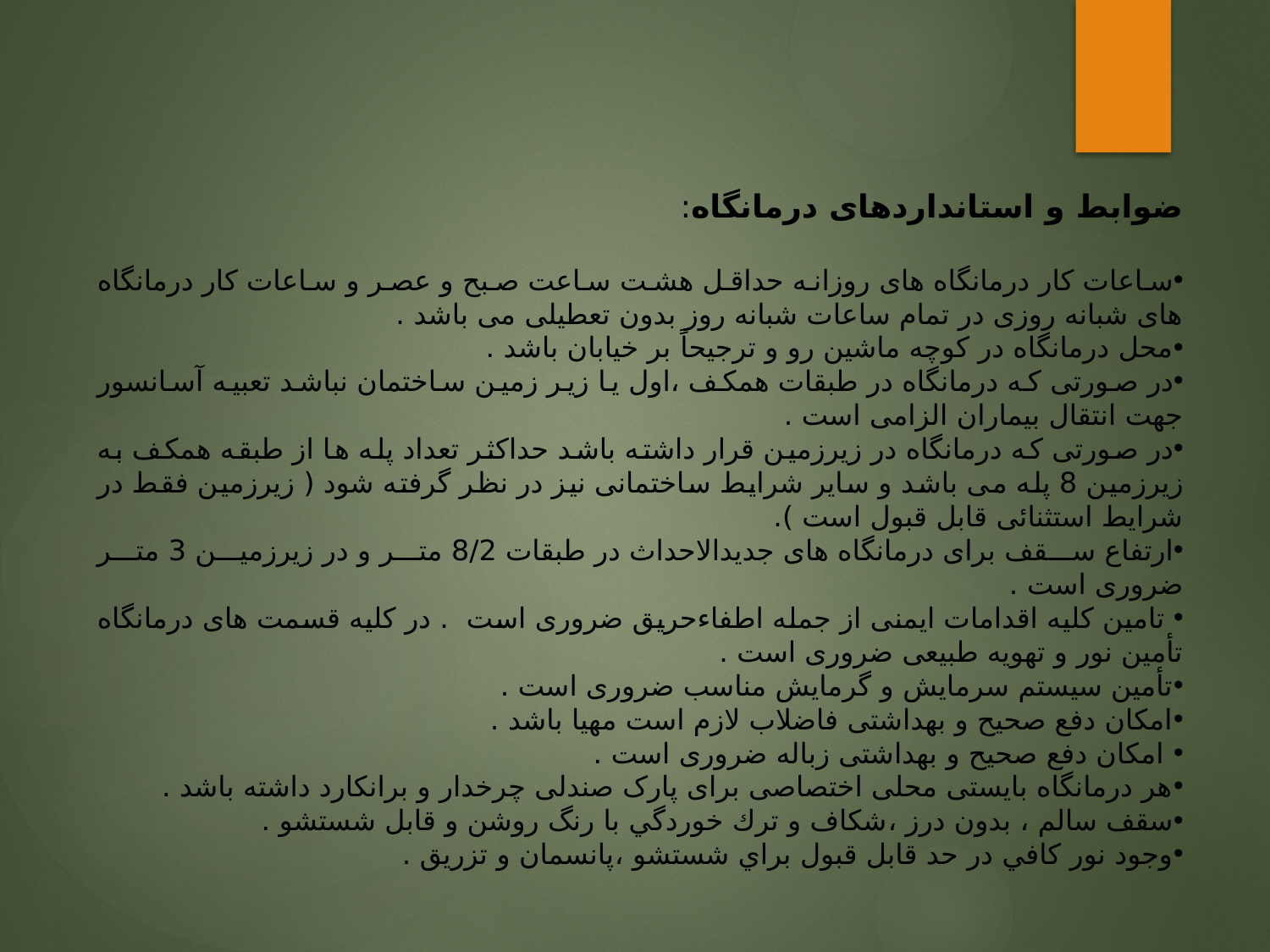

ضوابط و استانداردهای درمانگاه:

ساعات کار درمانگاه های روزانه حداقل هشت ساعت صبح و عصر و ساعات کار درمانگاه های شبانه روزی در تمام ساعات شبانه روز بدون تعطیلی می باشد .
محل درمانگاه در کوچه ماشین رو و ترجیحاً بر خیابان باشد .
در صورتی که درمانگاه در طبقات همکف ،اول یا زیر زمین ساختمان نباشد تعبیه آسانسور جهت انتقال بیماران الزامی است .
در صورتی که درمانگاه در زیرزمین قرار داشته باشد حداکثر تعداد پله ها از طبقه همکف به زیرزمین 8 پله می باشد و سایر شرایط ساختمانی نیز در نظر گرفته شود ( زیرزمین فقط در شرایط استثنائی قابل قبول است ).
ارتفاع سقف برای درمانگاه های جدیدالاحداث در طبقات 8/2 متر و در زیرزمین 3 متر ضروری است .
 تامین کلیه اقدامات ایمنی از جمله اطفاءحریق ضروری است  . در کلیه قسمت های درمانگاه تأمین نور و تهویه طبیعی ضروری است .
تأمین سیستم سرمایش و گرمایش مناسب ضروری است .
امکان دفع صحیح و بهداشتی فاضلاب لازم است مهیا باشد .
 امکان دفع صحیح و بهداشتی زباله ضروری است .
هر درمانگاه بایستی محلی اختصاصی برای پارک صندلی چرخدار و برانکارد داشته باشد .
سقف سالم ، بدون درز ،‌شكاف و ترك خوردگي با رنگ روشن و قابل شستشو .
وجود نور كافي در حد قابل قبول براي شستشو ،‌پانسمان و تزريق .